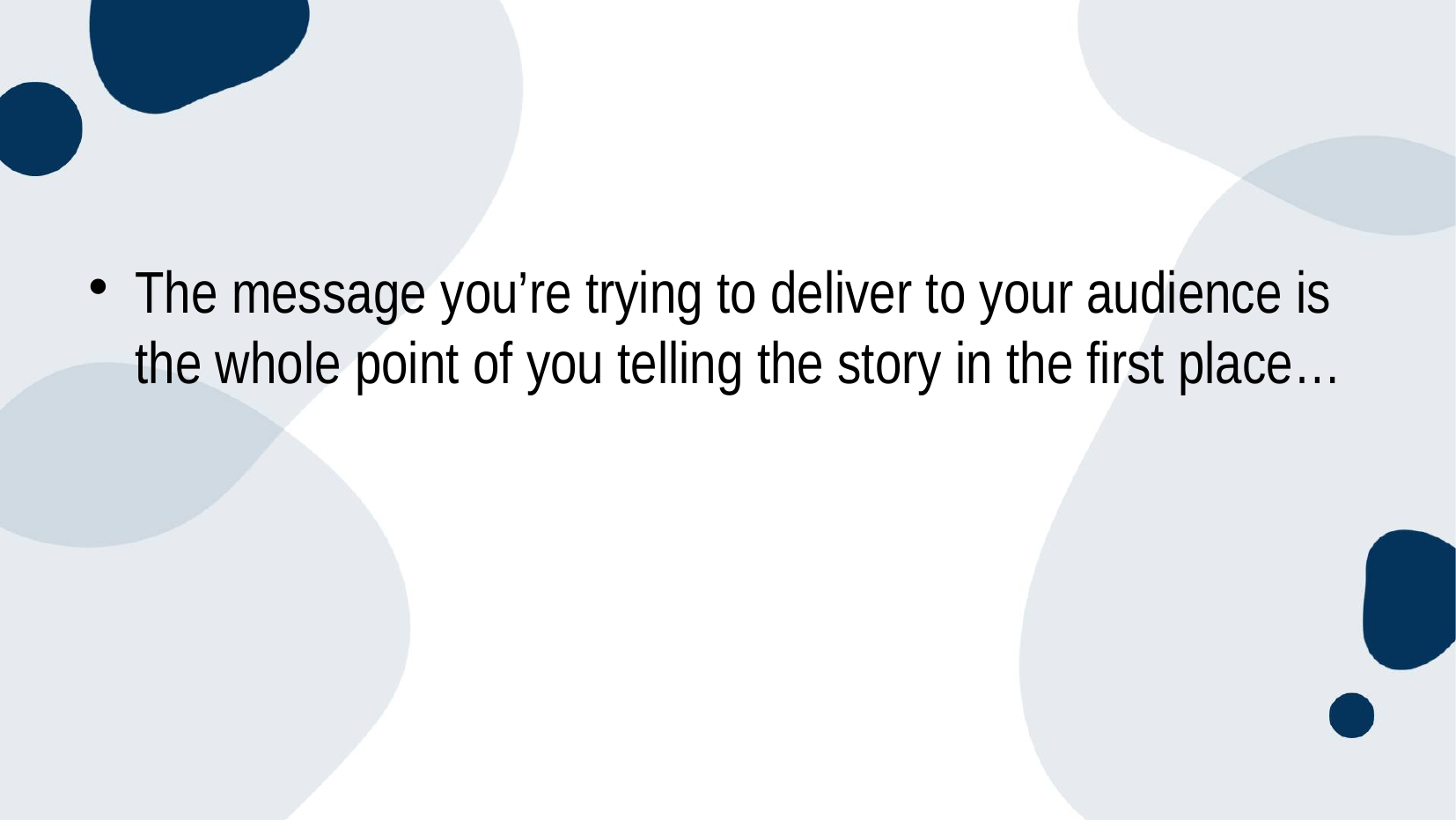

#
The message you’re trying to deliver to your audience is the whole point of you telling the story in the first place…